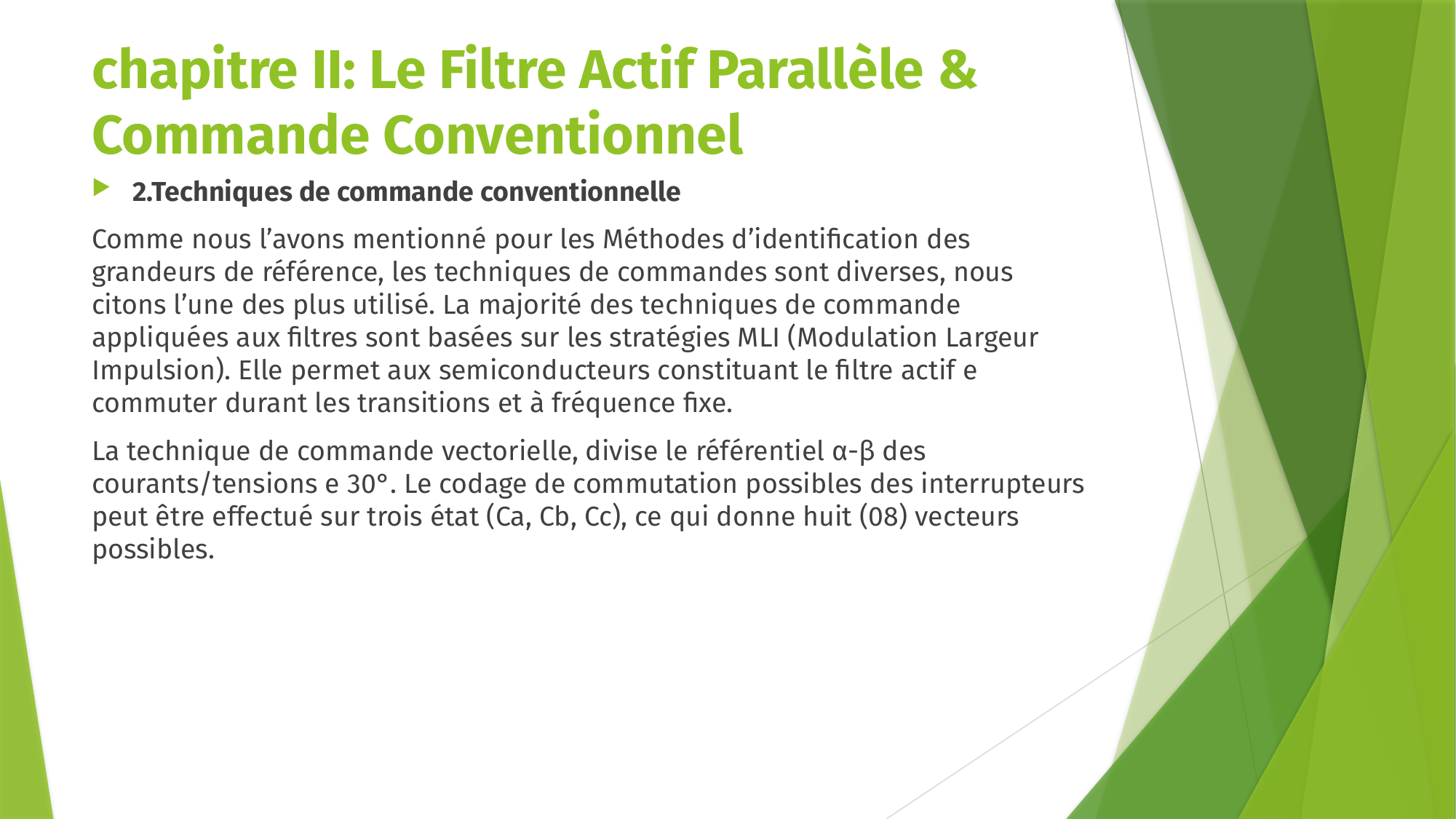

# chapitre II: Le Filtre Actif Parallèle & Commande Conventionnel
2.Techniques de commande conventionnelle
Comme nous l’avons mentionné pour les Méthodes d’identification des grandeurs de référence, les techniques de commandes sont diverses, nous citons l’une des plus utilisé. La majorité des techniques de commande appliquées aux filtres sont basées sur les stratégies MLI (Modulation Largeur Impulsion). Elle permet aux semiconducteurs constituant le filtre actif e commuter durant les transitions et à fréquence fixe.
La technique de commande vectorielle, divise le référentiel α-β des courants/tensions e 30°. Le codage de commutation possibles des interrupteurs peut être effectué sur trois état (Ca, Cb, Cc), ce qui donne huit (08) vecteurs possibles.